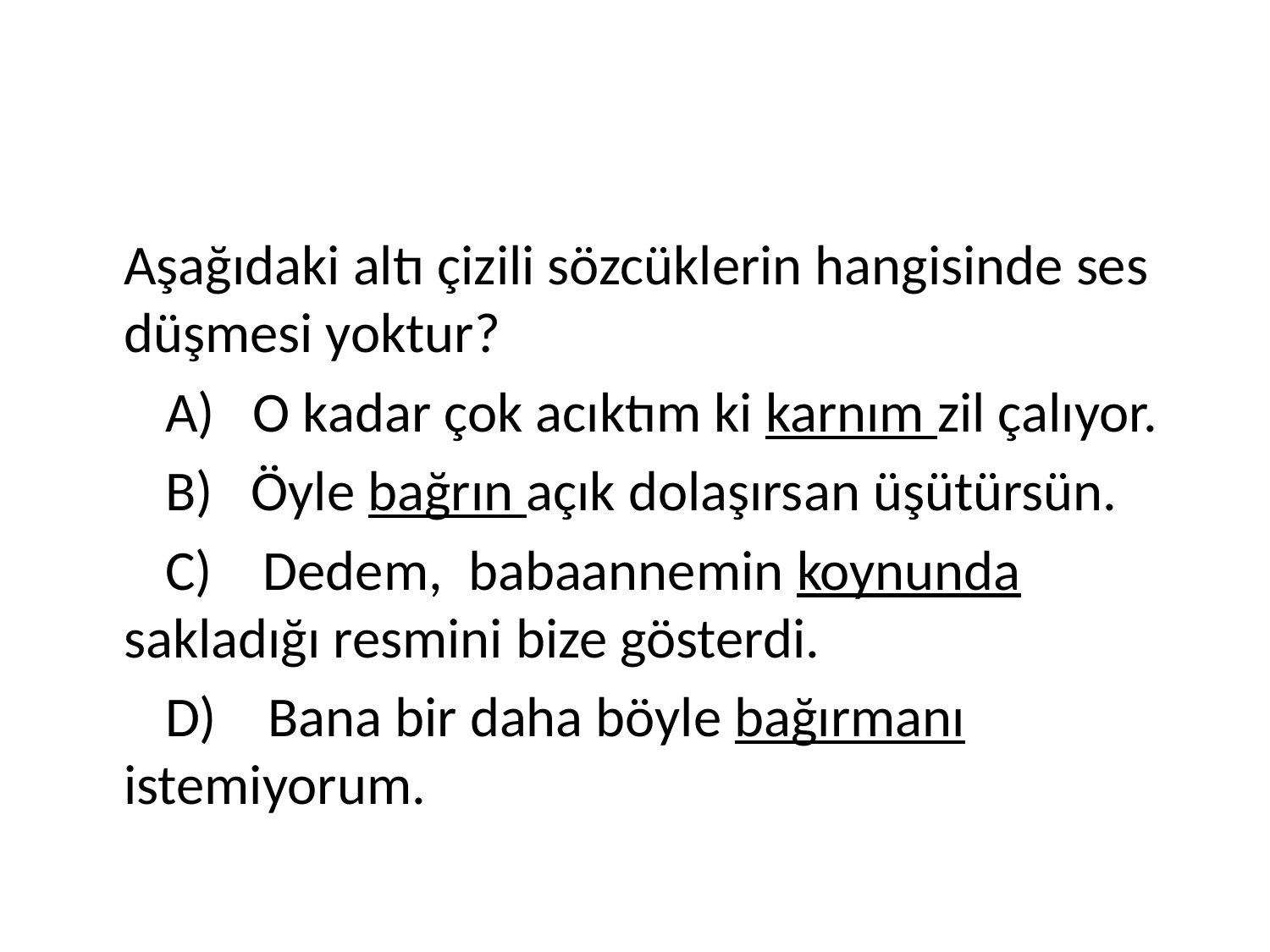

#
	Aşağıdaki altı çizili sözcüklerin hangisinde ses düşmesi yoktur?
       A)   O kadar çok acıktım ki karnım zil çalıyor.
       B)   Öyle bağrın açık dolaşırsan üşütürsün.
       C)    Dedem,  babaannemin koynunda sakladığı resmini bize gösterdi.
       D)    Bana bir daha böyle bağırmanı istemiyorum.